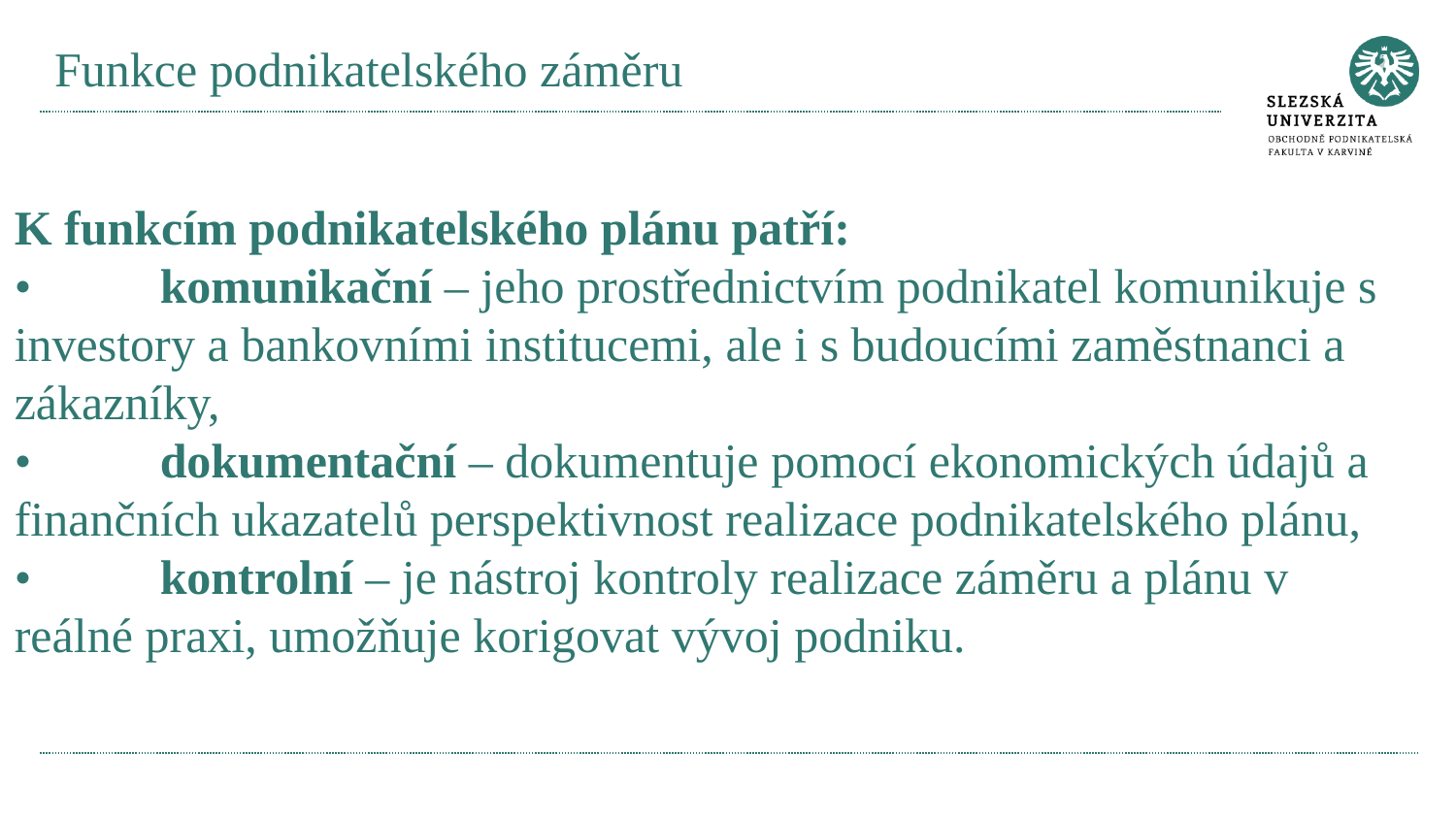

# Funkce podnikatelského záměru

K funkcím podnikatelského plánu patří:
•	komunikační – jeho prostřednictvím podnikatel komunikuje s investory a bankovními institucemi, ale i s budoucími zaměstnanci a zákazníky,
•	dokumentační – dokumentuje pomocí ekonomických údajů a finančních ukazatelů perspektivnost realizace podnikatelského plánu,
•	kontrolní – je nástroj kontroly realizace záměru a plánu v reálné praxi, umožňuje korigovat vývoj podniku.